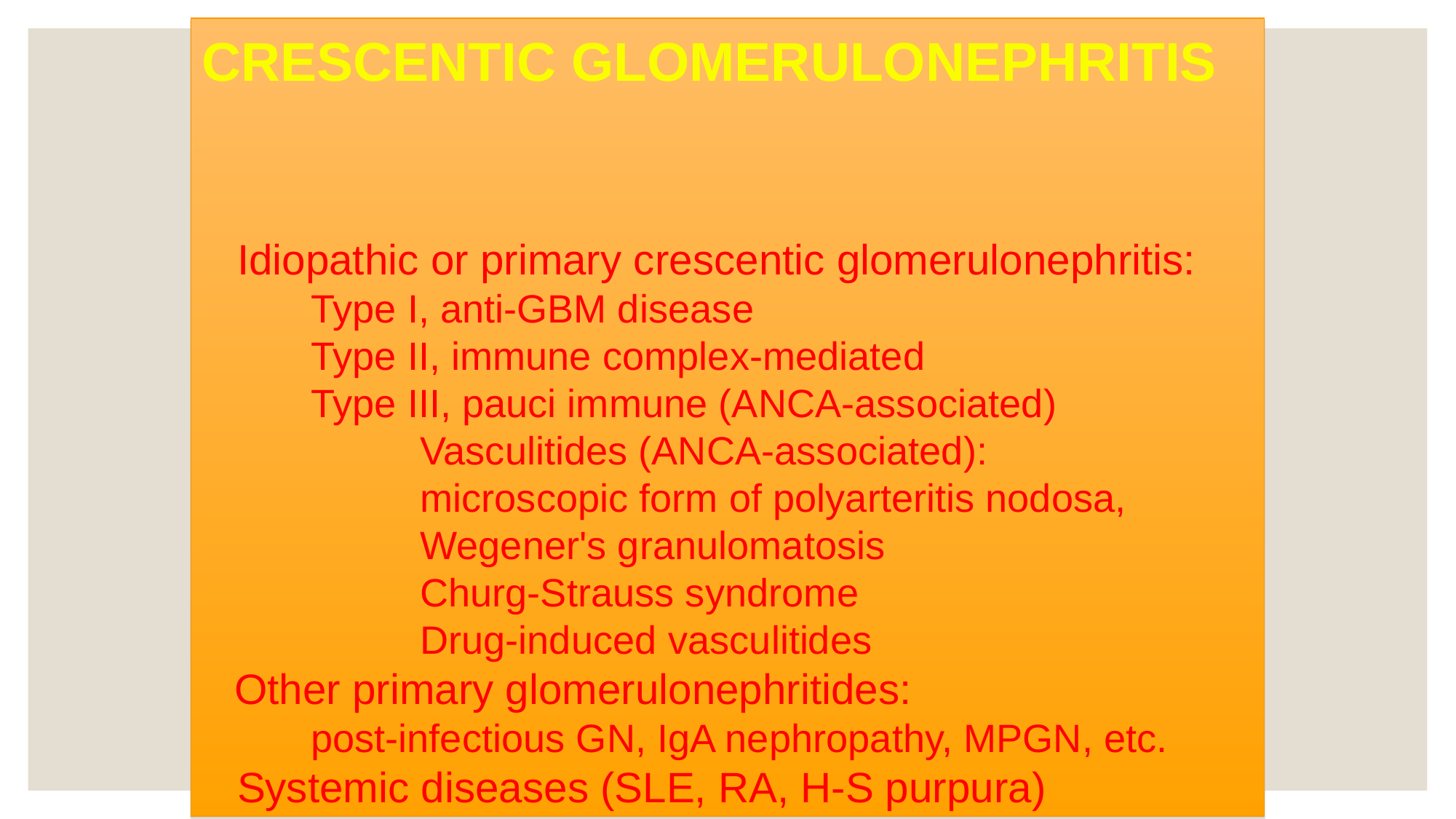

CRESCENTIC GLOMERULONEPHRITIS

   Idiopathic or primary crescentic glomerulonephritis:
	Type I, anti-GBM disease
	Type II, immune complex-mediated
	Type III, pauci immune (ANCA-associated)
		Vasculitides (ANCA-associated):
		microscopic form of polyarteritis nodosa,
		Wegener's granulomatosis
		Churg-Strauss syndrome
		Drug-induced vasculitides
   Other primary glomerulonephritides:
	post-infectious GN, IgA nephropathy, MPGN, etc.
   Systemic diseases (SLE, RA, H-S purpura)